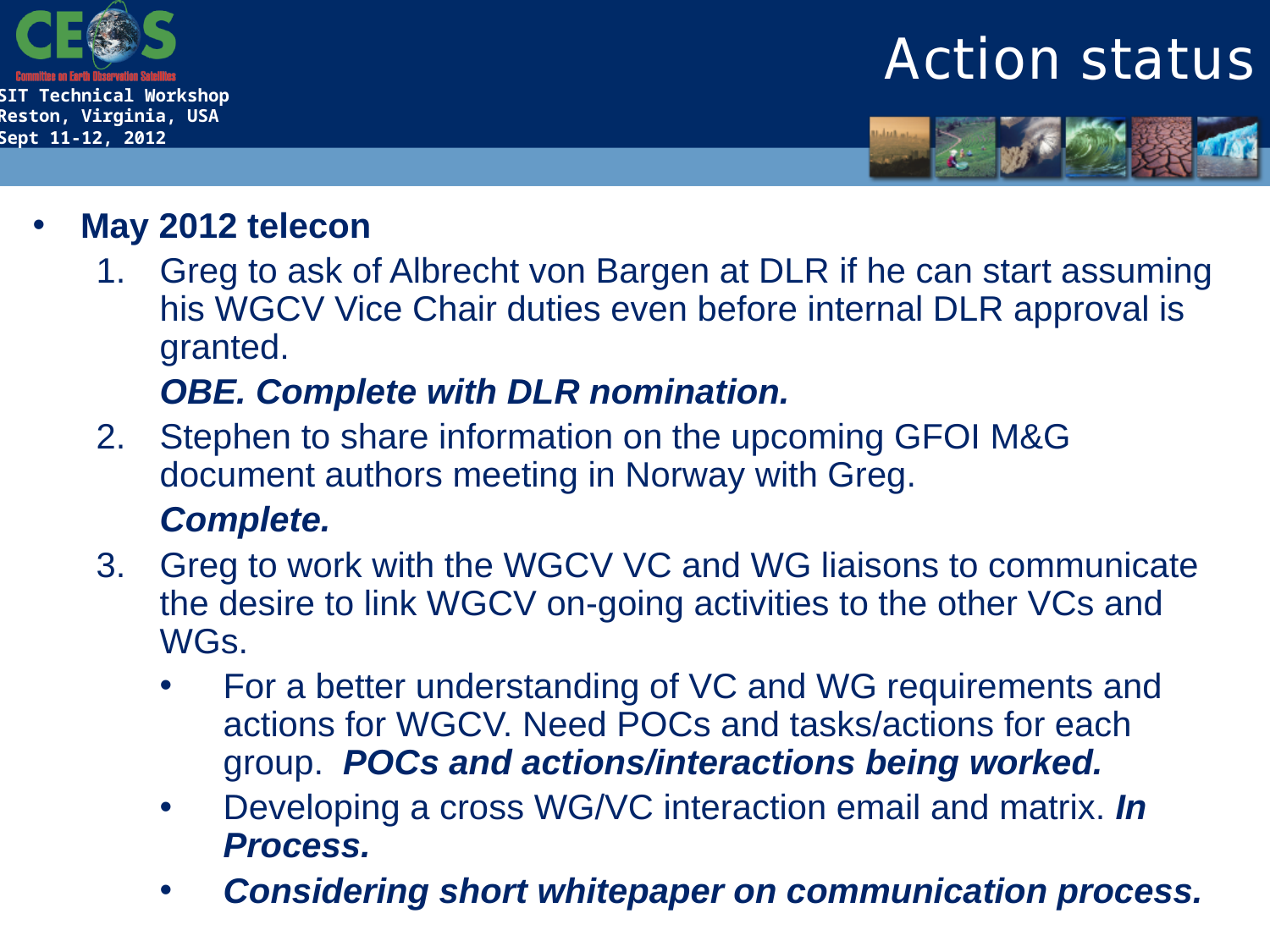

Action status
May 2012 telecon
Greg to ask of Albrecht von Bargen at DLR if he can start assuming his WGCV Vice Chair duties even before internal DLR approval is granted.
OBE. Complete with DLR nomination.
Stephen to share information on the upcoming GFOI M&G document authors meeting in Norway with Greg.
Complete.
Greg to work with the WGCV VC and WG liaisons to communicate the desire to link WGCV on-going activities to the other VCs and WGs.
For a better understanding of VC and WG requirements and actions for WGCV. Need POCs and tasks/actions for each group.  POCs and actions/interactions being worked.
Developing a cross WG/VC interaction email and matrix. In Process.
Considering short whitepaper on communication process.
105